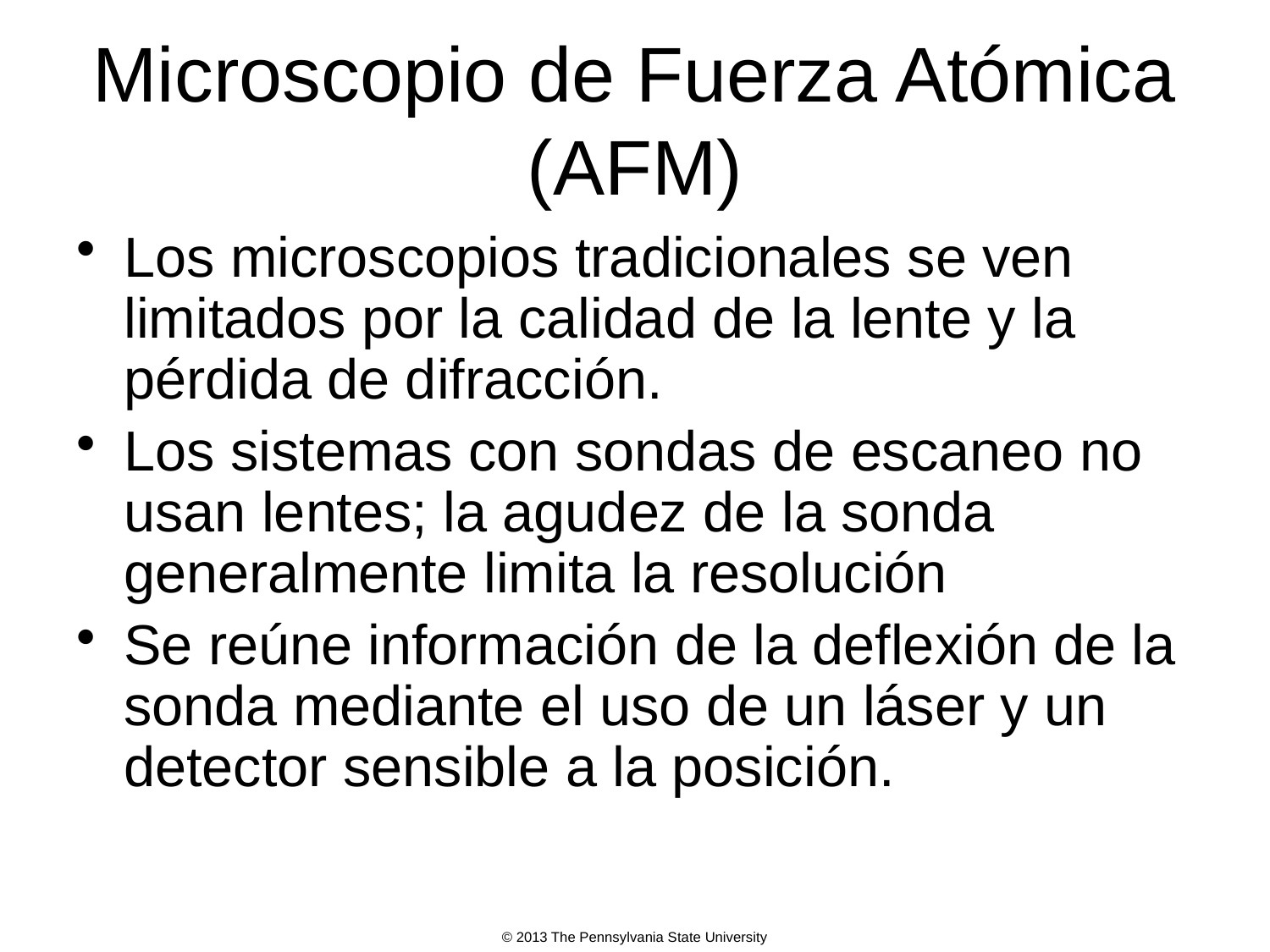

# Microscopio de Fuerza Atómica (AFM)
Los microscopios tradicionales se ven limitados por la calidad de la lente y la pérdida de difracción.
Los sistemas con sondas de escaneo no usan lentes; la agudez de la sonda generalmente limita la resolución
Se reúne información de la deflexión de la sonda mediante el uso de un láser y un detector sensible a la posición.